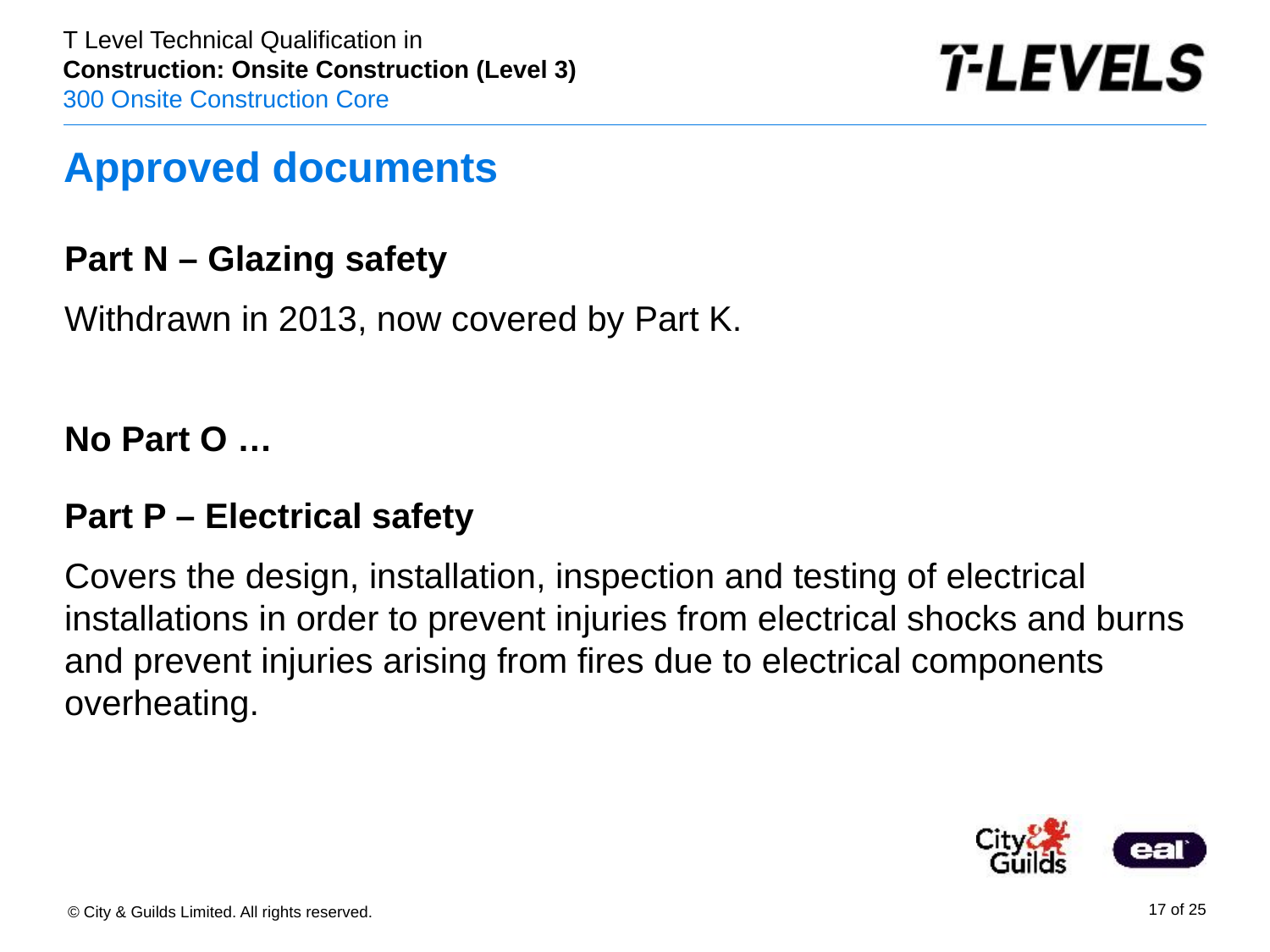

# Approved documents
Part N – Glazing safety
Withdrawn in 2013, now covered by Part K.

No Part O …
Part P – Electrical safety
Covers the design, installation, inspection and testing of electrical installations in order to prevent injuries from electrical shocks and burns and prevent injuries arising from fires due to electrical components overheating.